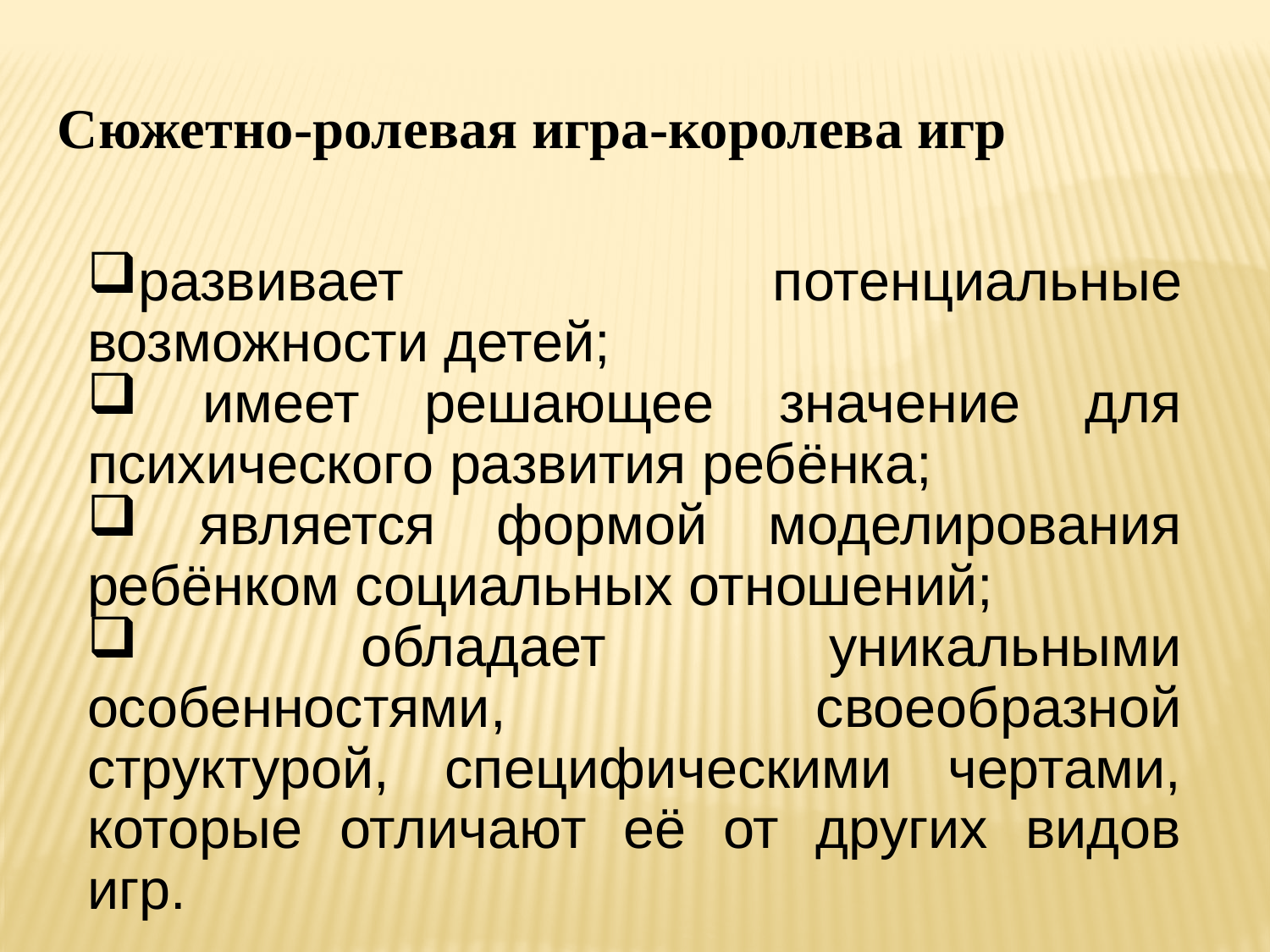

Сюжетно-ролевая игра-королева игр
развивает потенциальные возможности детей;
 имеет решающее значение для психического развития ребёнка;
 является формой моделирования ребёнком социальных отношений;
 обладает уникальными особенностями, своеобразной структурой, специфическими чертами, которые отличают её от других видов игр.